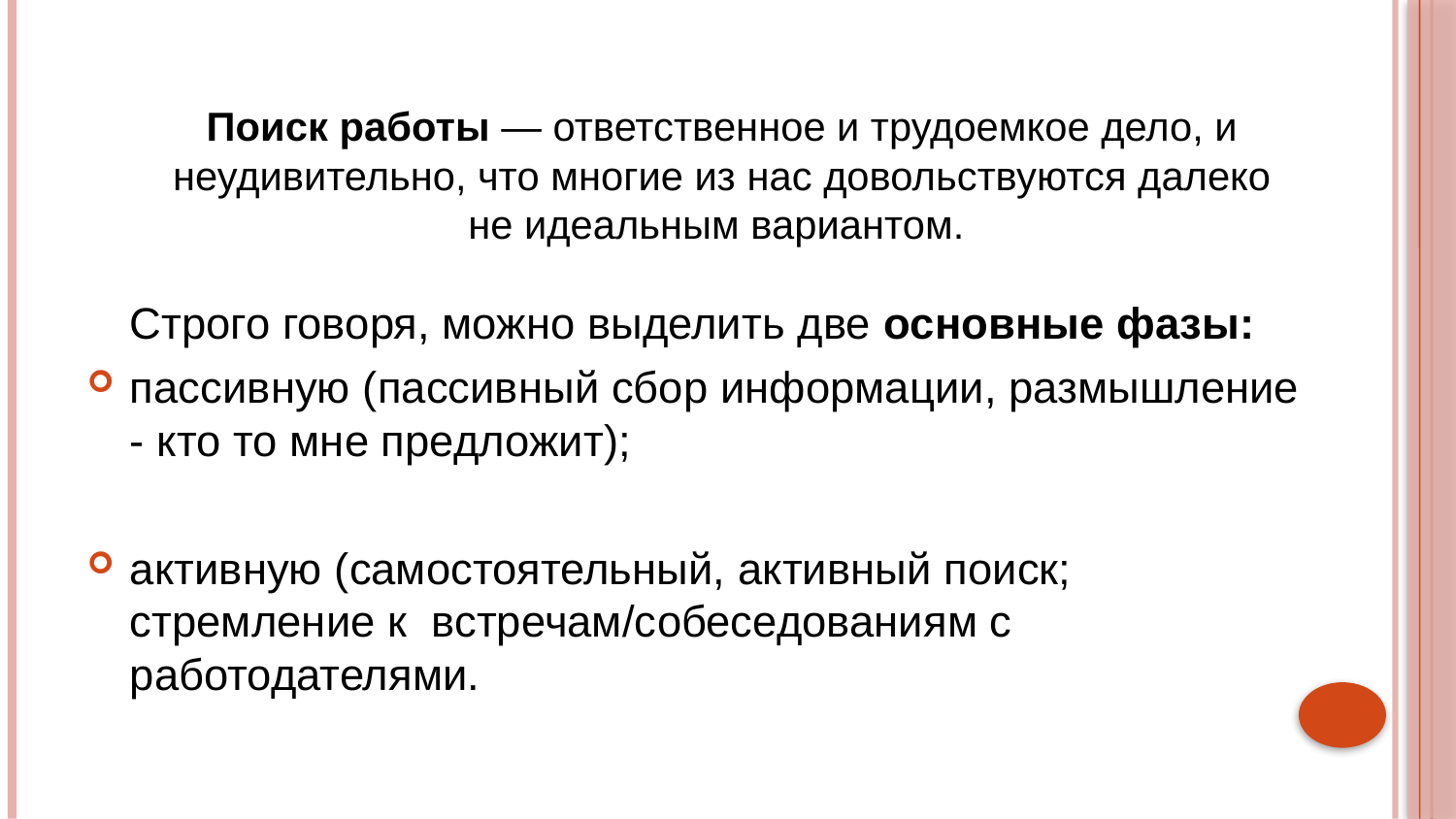

Поиск работы — ответственное и трудоемкое дело, и неудивительно, что многие из нас довольствуются далеко не идеальным вариантом.

	Строго говоря, можно выделить две основные фазы:
пассивную (пассивный сбор информации, размышление - кто то мне предложит);

активную (самостоятельный, активный поиск;  стремление к  встречам/собеседованиям с работодателями.